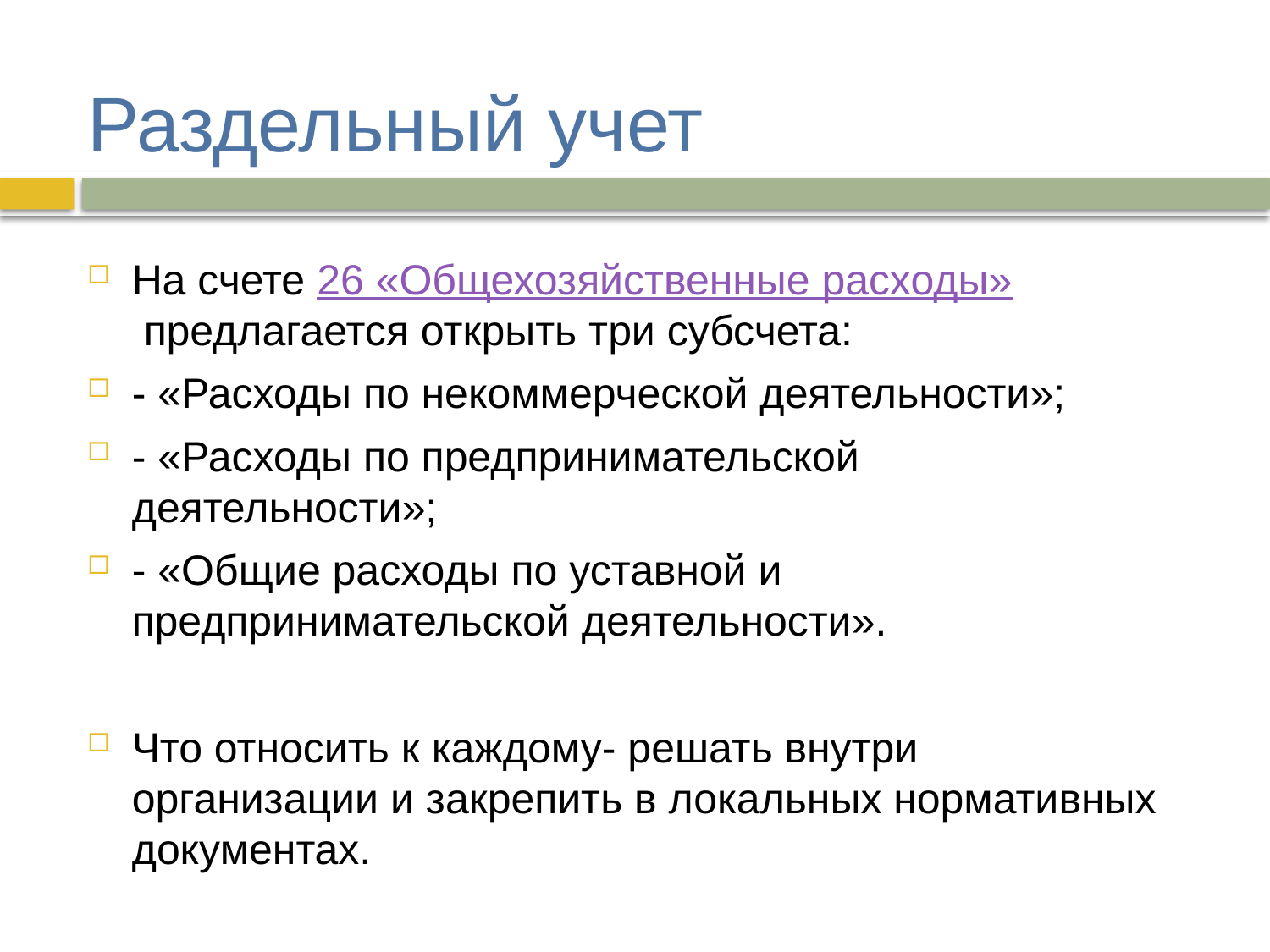

# Раздельный учет
На счете 26 «Общехозяйственные расходы» предлагается открыть три субсчета:
- «Расходы по некоммерческой деятельности»;
- «Расходы по предпринимательской деятельности»;
- «Общие расходы по уставной и предпринимательской деятельности».

Что относить к каждому- решать внутри организации и закрепить в локальных нормативных документах.